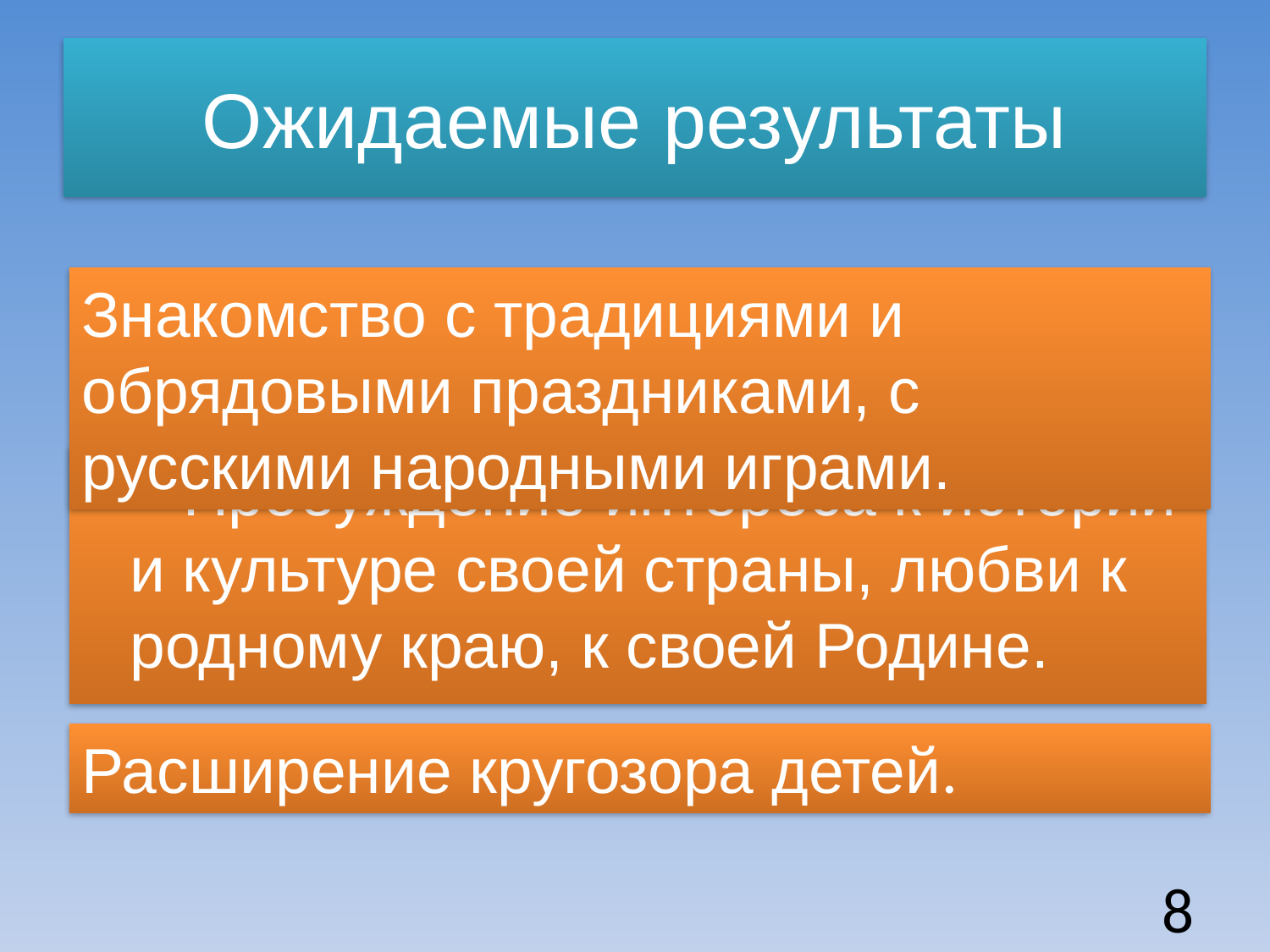

# Ожидаемые результаты
Знакомство с традициями и обрядовыми праздниками, с русскими народными играми.
       Пробуждение интереса к истории и культуре своей страны, любви к родному краю, к своей Родине.
Расширение кругозора детей.
8